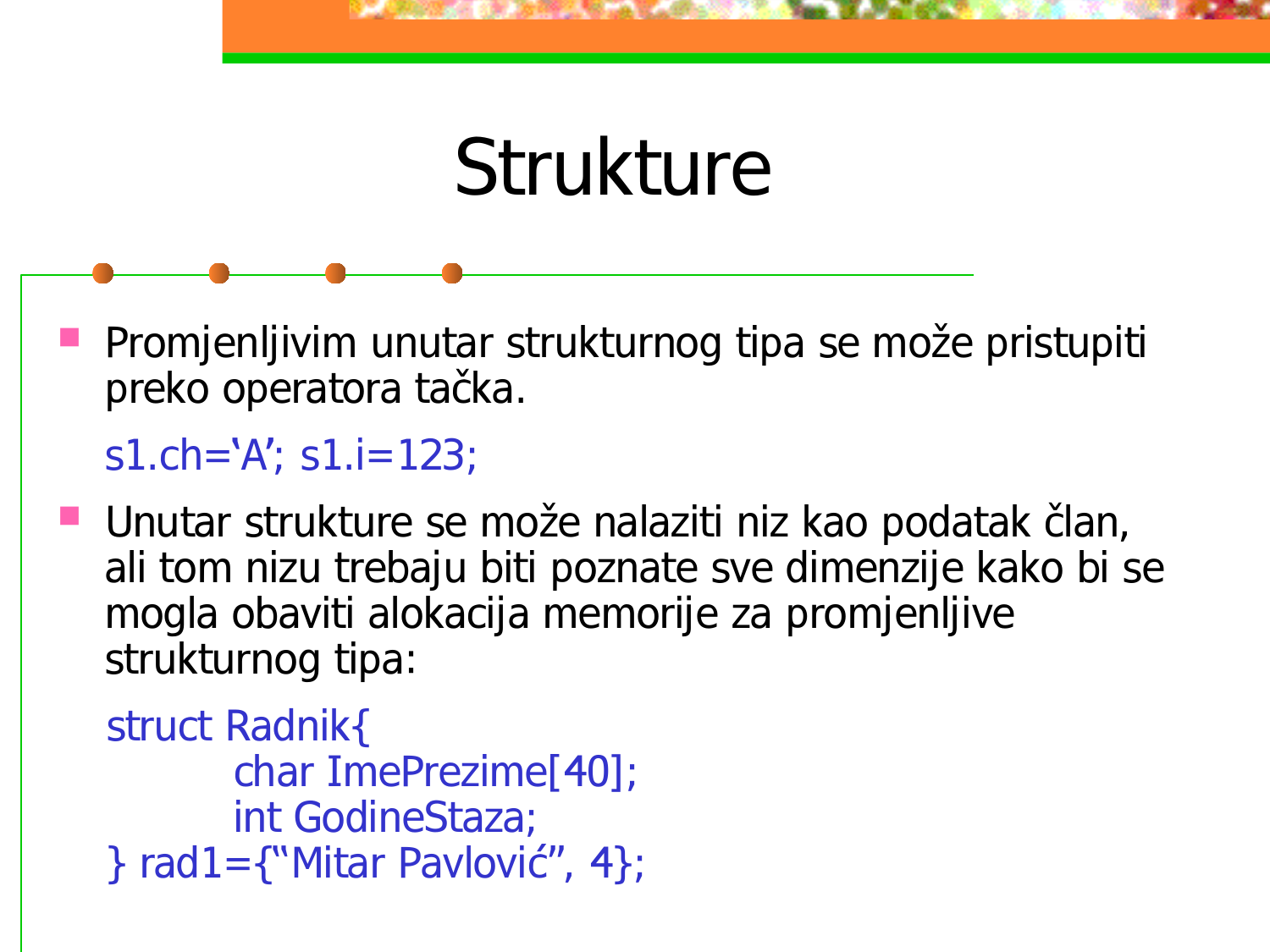

# Strukture
Promjenljivim unutar strukturnog tipa se može pristupiti preko operatora tačka.
	s1.ch=‘A’; s1.i=123;
Unutar strukture se može nalaziti niz kao podatak član, ali tom nizu trebaju biti poznate sve dimenzije kako bi se mogla obaviti alokacija memorije za promjenljive strukturnog tipa:
struct Radnik{
	char ImePrezime[40];
	int GodineStaza;
} rad1={“Mitar Pavlović”, 4};